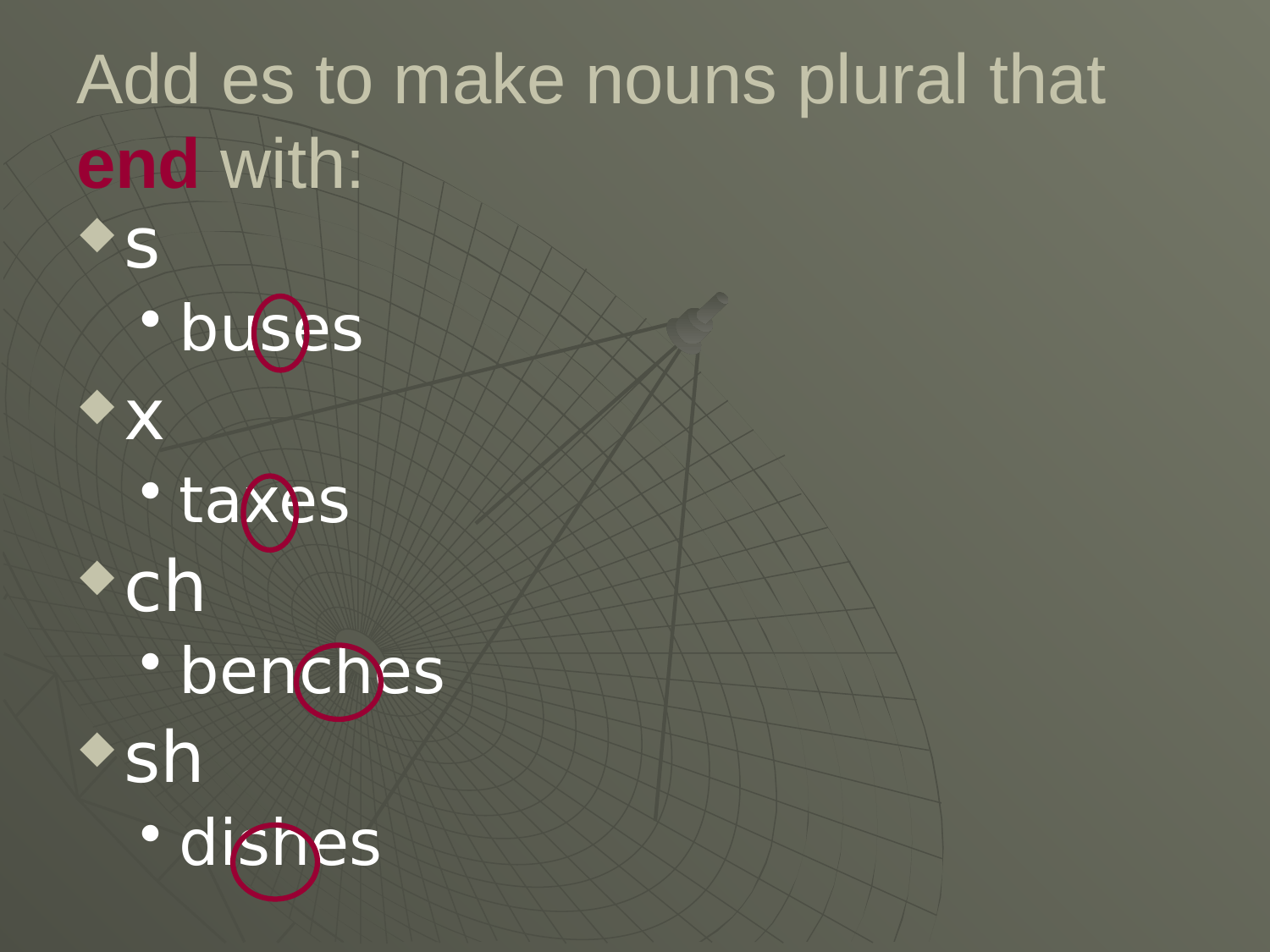

# Add es to make nouns plural that end with:
s
buses
x
taxes
ch
benches
sh
dishes